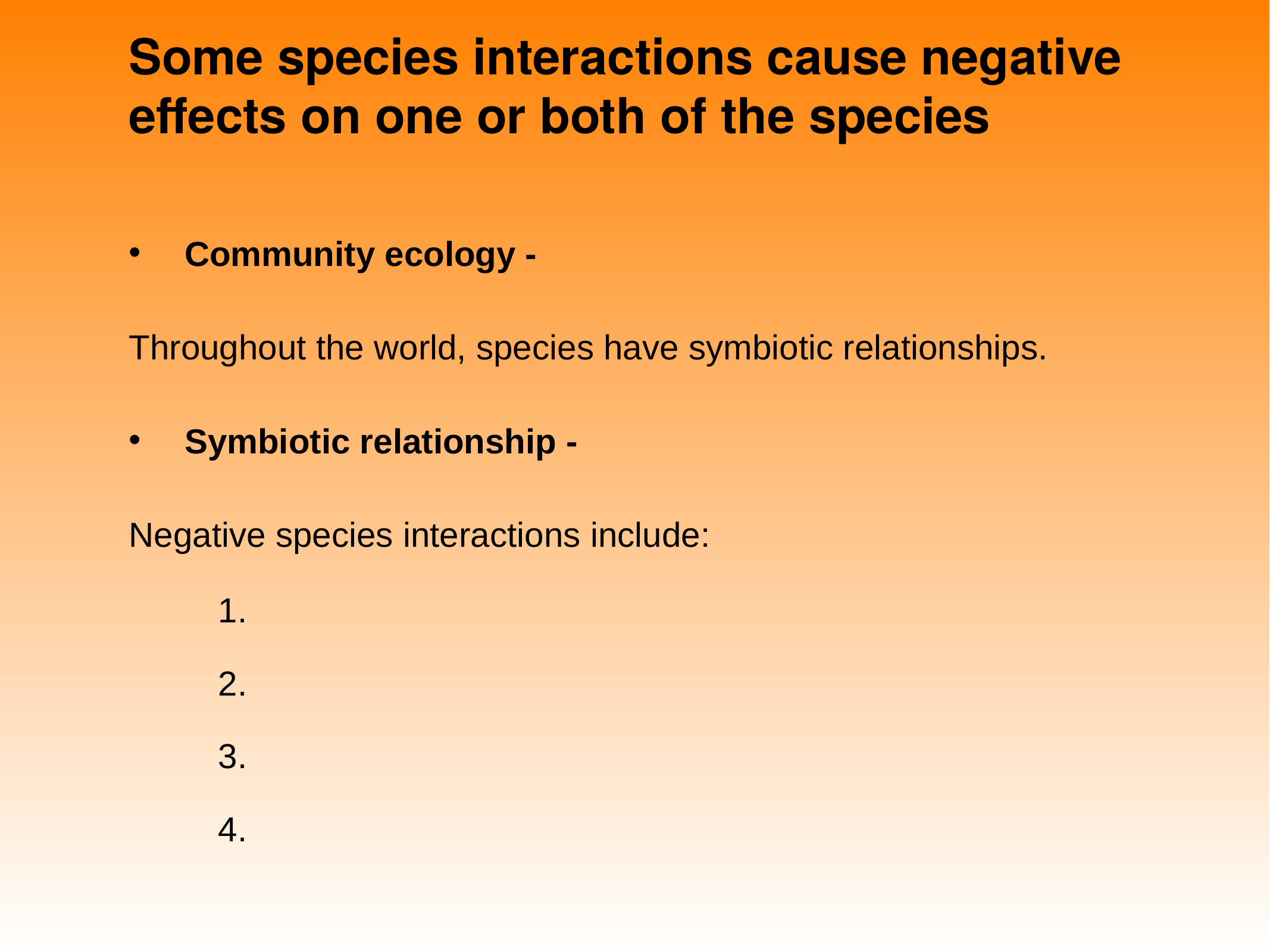

# Some species interactions cause negative effects on one or both of the species
Community ecology -
Throughout the world, species have symbiotic relationships.
Symbiotic relationship -
Negative species interactions include:
	1.
	2.
	3.
	4.